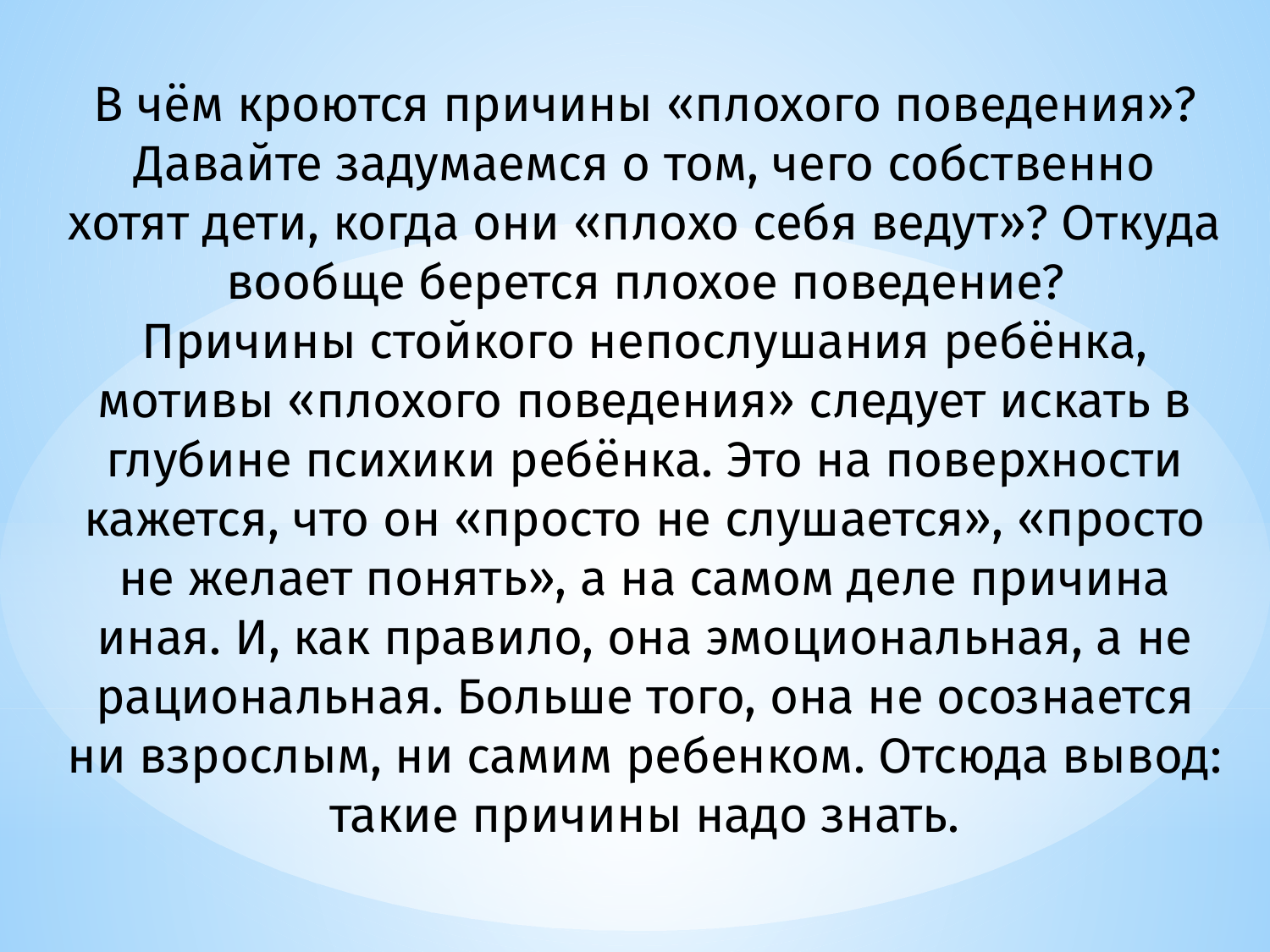

В чём кроются причины «плохого поведения»? Давайте задумаемся о том, чего собственно хотят дети, когда они «плохо себя ведут»? Откуда вообще берется плохое поведение?
Причины стойкого непослушания ребёнка, мотивы «плохого поведения» следует искать в глубине психики ребёнка. Это на поверхности кажется, что он «просто не слушается», «просто не желает понять», а на самом деле причина иная. И, как правило, она эмоциональная, а не рациональная. Больше того, она не осознается ни взрослым, ни самим ребенком. Отсюда вывод: такие причины надо знать.